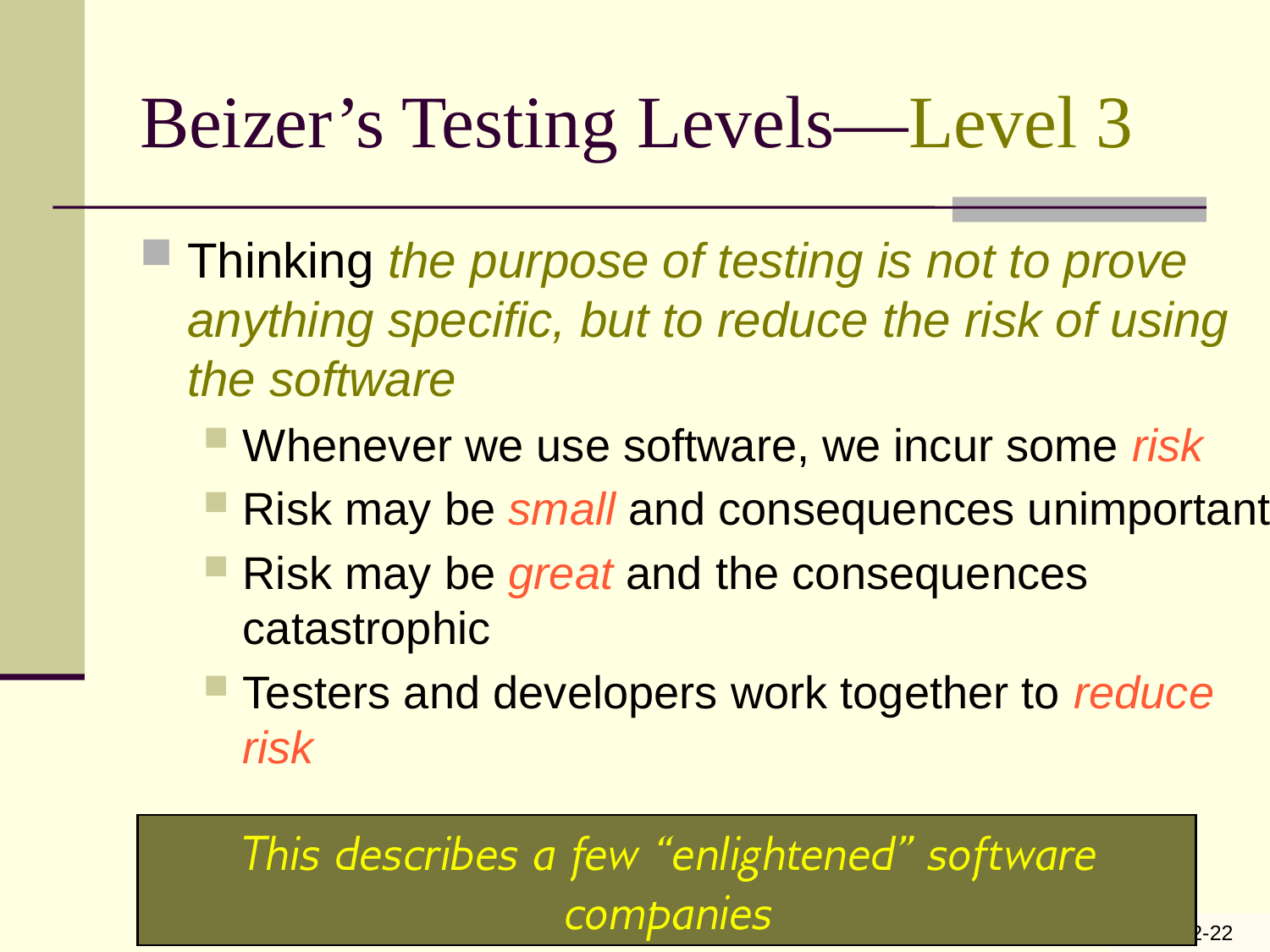

# Beizer’s Testing Levels—Level 3
Thinking the purpose of testing is not to prove anything specific, but to reduce the risk of using the software
Whenever we use software, we incur some risk
Risk may be small and consequences unimportant
Risk may be great and the consequences catastrophic
Testers and developers work together to reduce risk
This describes a few “enlightened” software companies